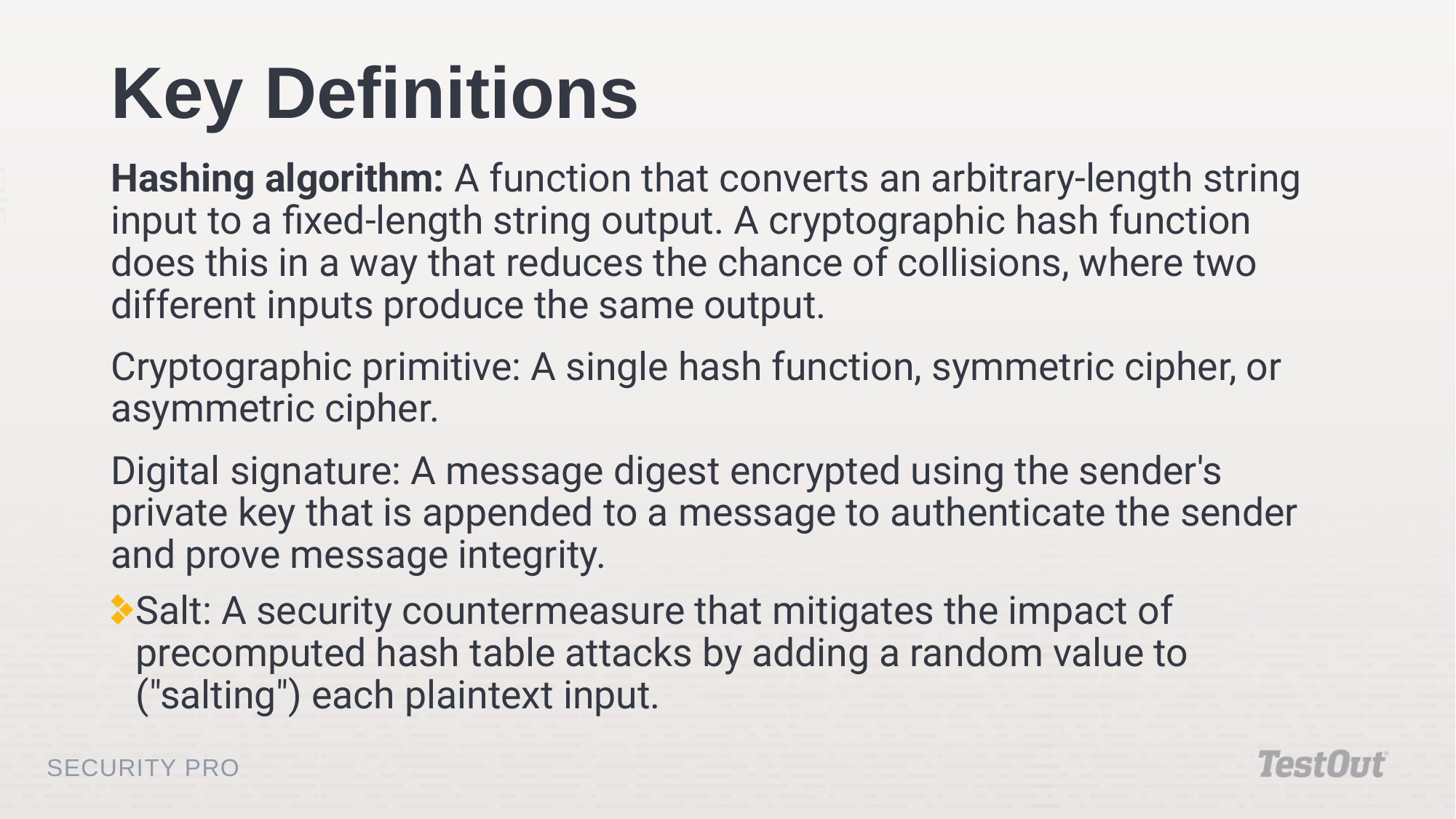

# Key Definitions
Hashing algorithm: A function that converts an arbitrary-length string input to a fixed-length string output. A cryptographic hash function does this in a way that reduces the chance of collisions, where two different inputs produce the same output.
Cryptographic primitive: A single hash function, symmetric cipher, or asymmetric cipher.
Digital signature: A message digest encrypted using the sender's private key that is appended to a message to authenticate the sender and prove message integrity.
Salt: A security countermeasure that mitigates the impact of precomputed hash table attacks by adding a random value to ("salting") each plaintext input.
Security Pro